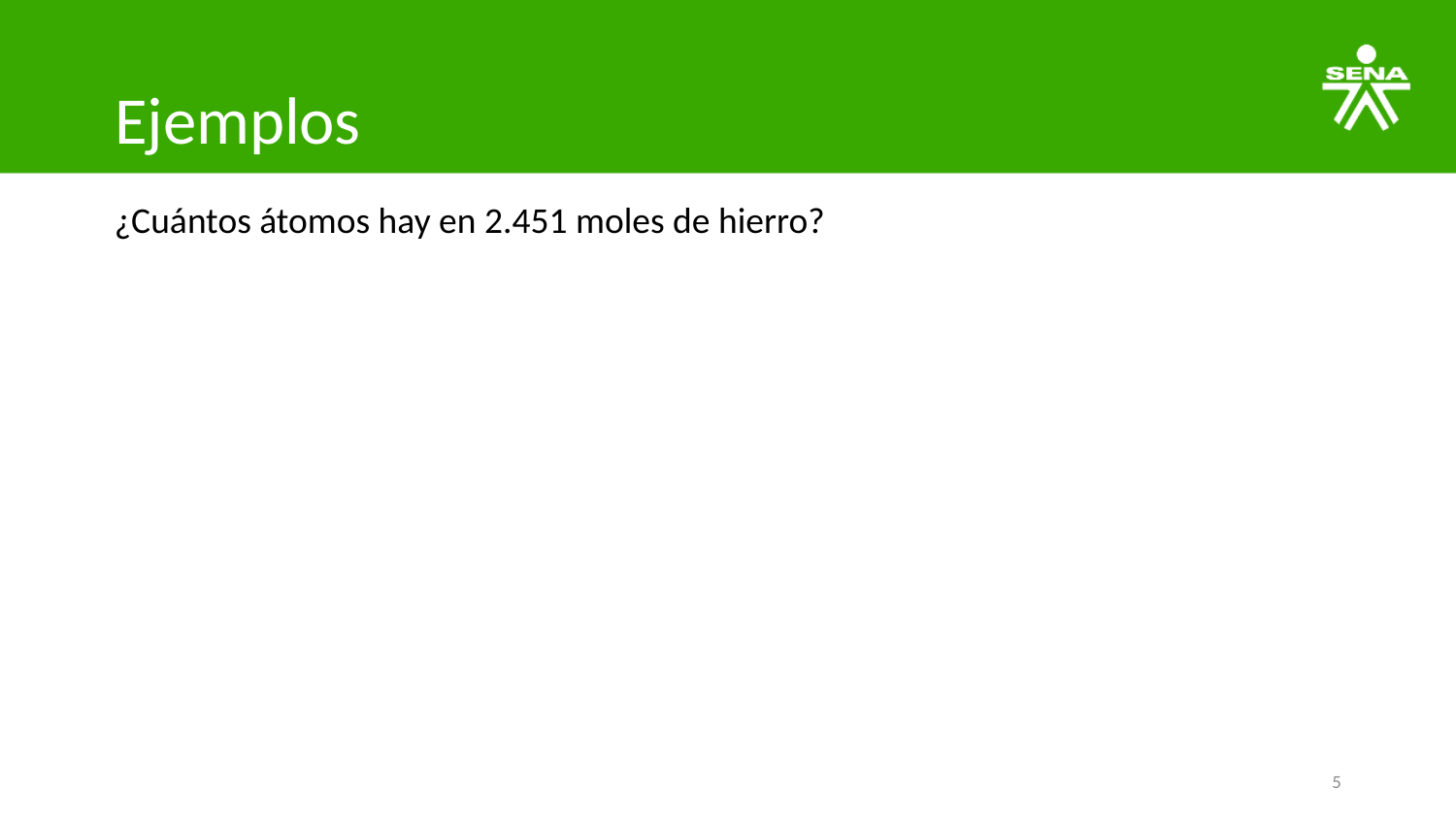

# Ejemplos
¿Cuántos átomos hay en 2.451 moles de hierro?
5